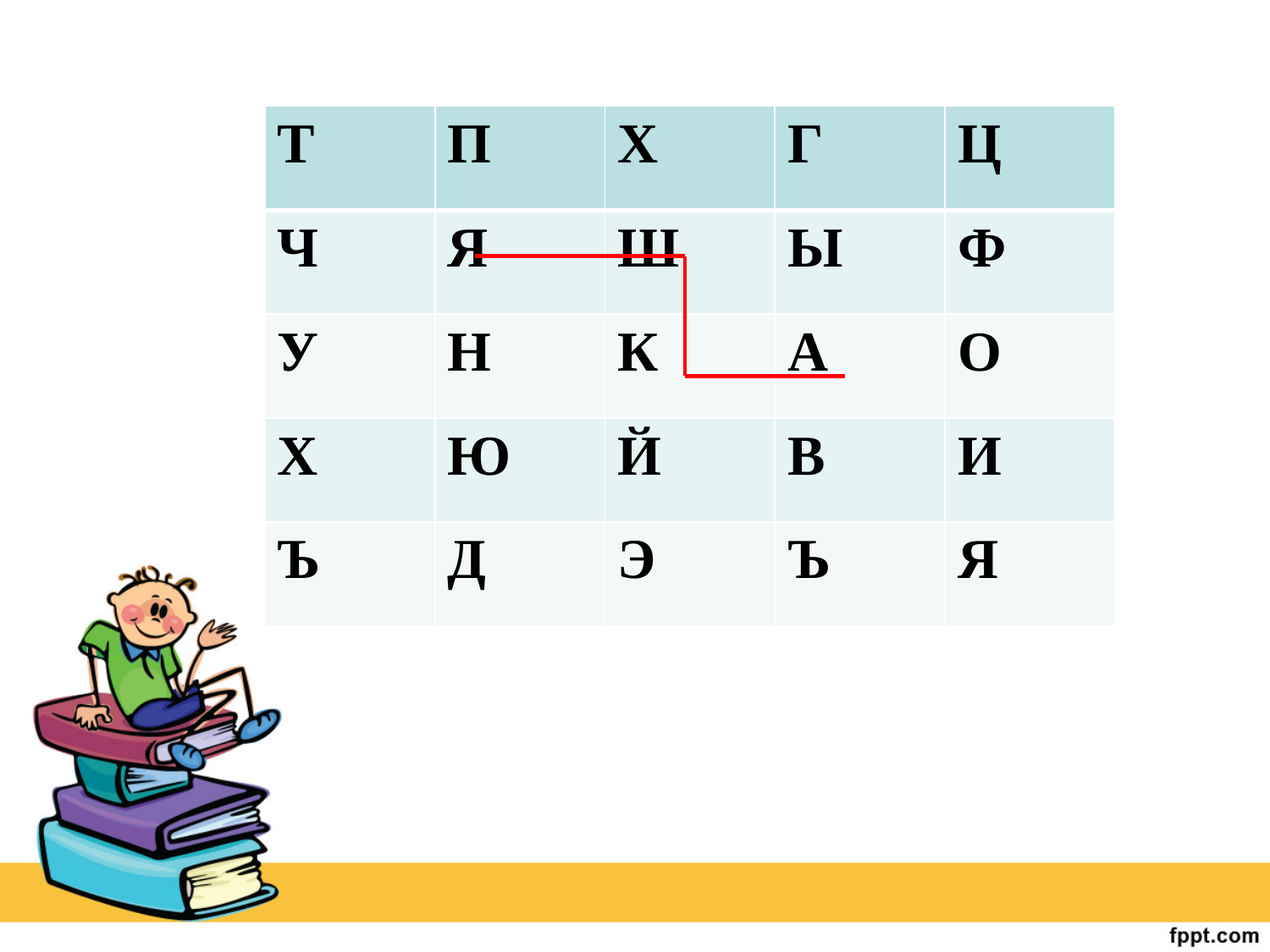

| Т | П | Х | Г | Ц |
| --- | --- | --- | --- | --- |
| Ч | Я | Ш | Ы | Ф |
| У | Н | К | А | О |
| Х | Ю | Й | В | И |
| Ъ | Д | Э | Ъ | Я |

#